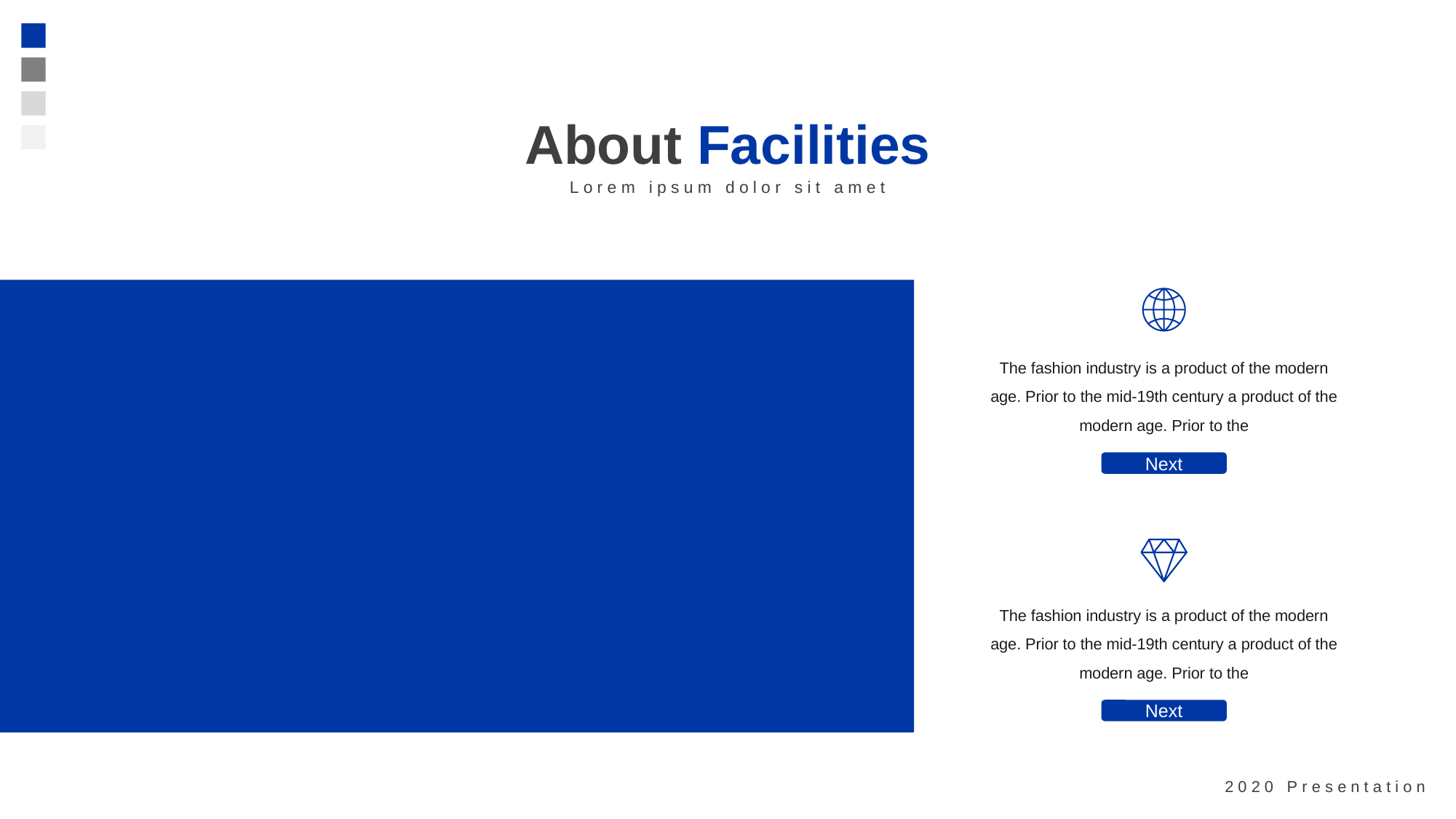

About Facilities
Lorem ipsum dolor sit amet

The fashion industry is a product of the modern age. Prior to the mid-19th century a product of the modern age. Prior to the
Next

The fashion industry is a product of the modern age. Prior to the mid-19th century a product of the modern age. Prior to the
Next
2020 Presentation